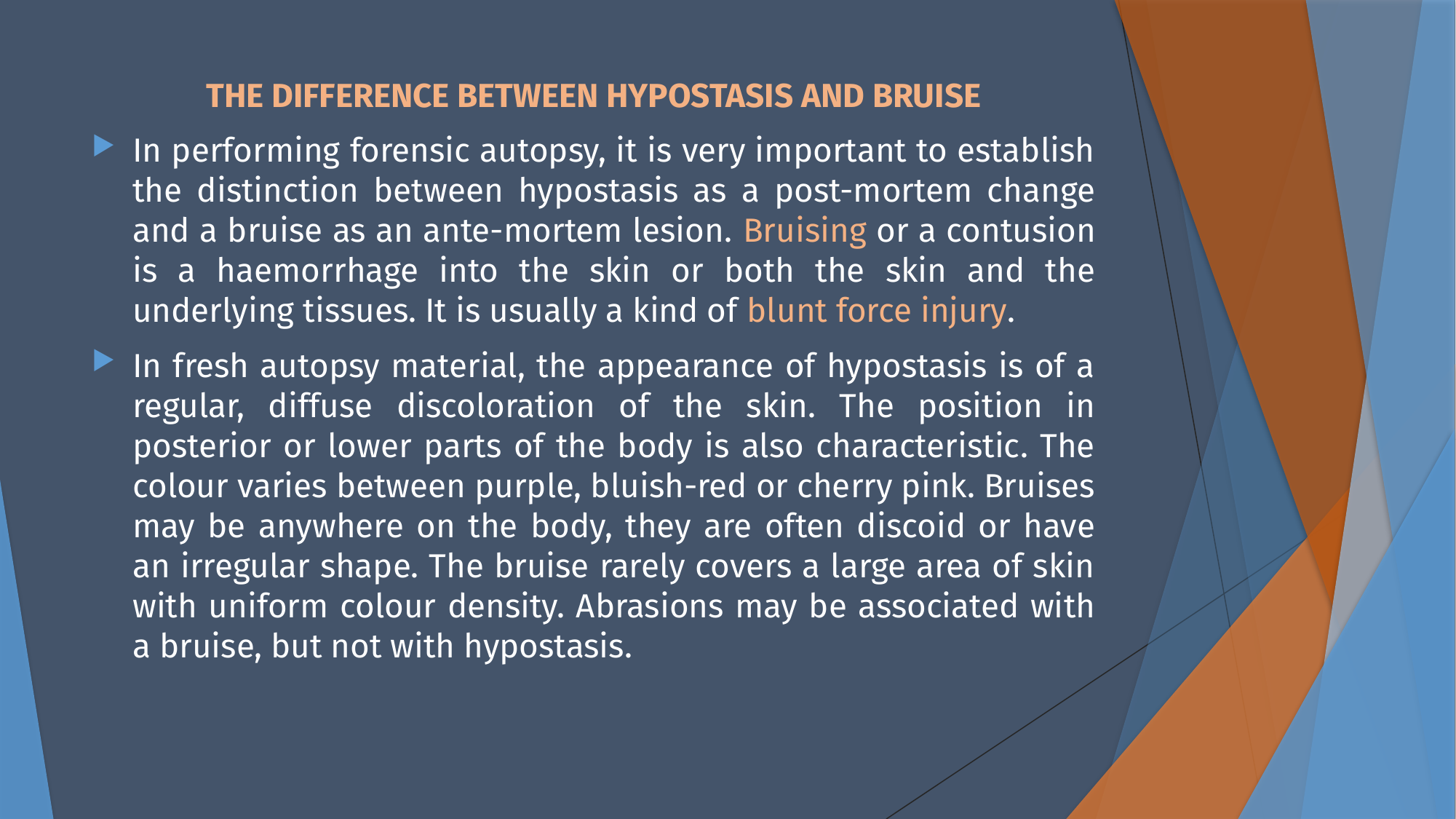

THE DIFFERENCE BETWEEN HYPOSTASIS AND BRUISE
In performing forensic autopsy, it is very important to establish the distinction between hypostasis as a post-mortem change and a bruise as an ante-mortem lesion. Bruising or a contusion is a haemorrhage into the skin or both the skin and the underlying tissues. It is usually a kind of blunt force injury.
In fresh autopsy material, the appearance of hypostasis is of a regular, diffuse discoloration of the skin. The position in posterior or lower parts of the body is also characteristic. The colour varies between purple, bluish-red or cherry pink. Bruises may be anywhere on the body, they are often discoid or have an irregular shape. The bruise rarely covers a large area of skin with uniform colour density. Abrasions may be associated with a bruise, but not with hypostasis.